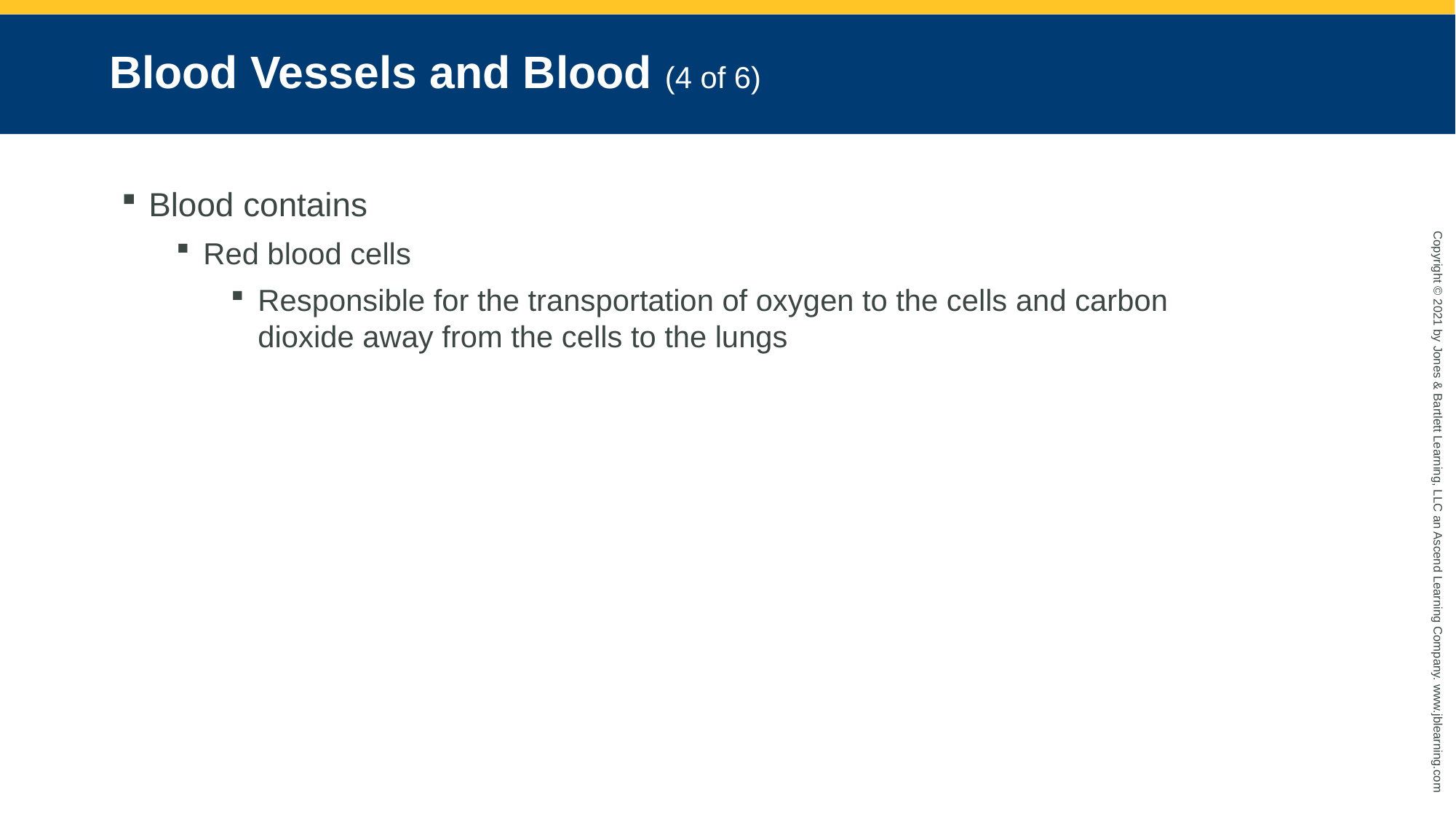

# Blood Vessels and Blood (4 of 6)
Blood contains
Red blood cells
Responsible for the transportation of oxygen to the cells and carbon dioxide away from the cells to the lungs